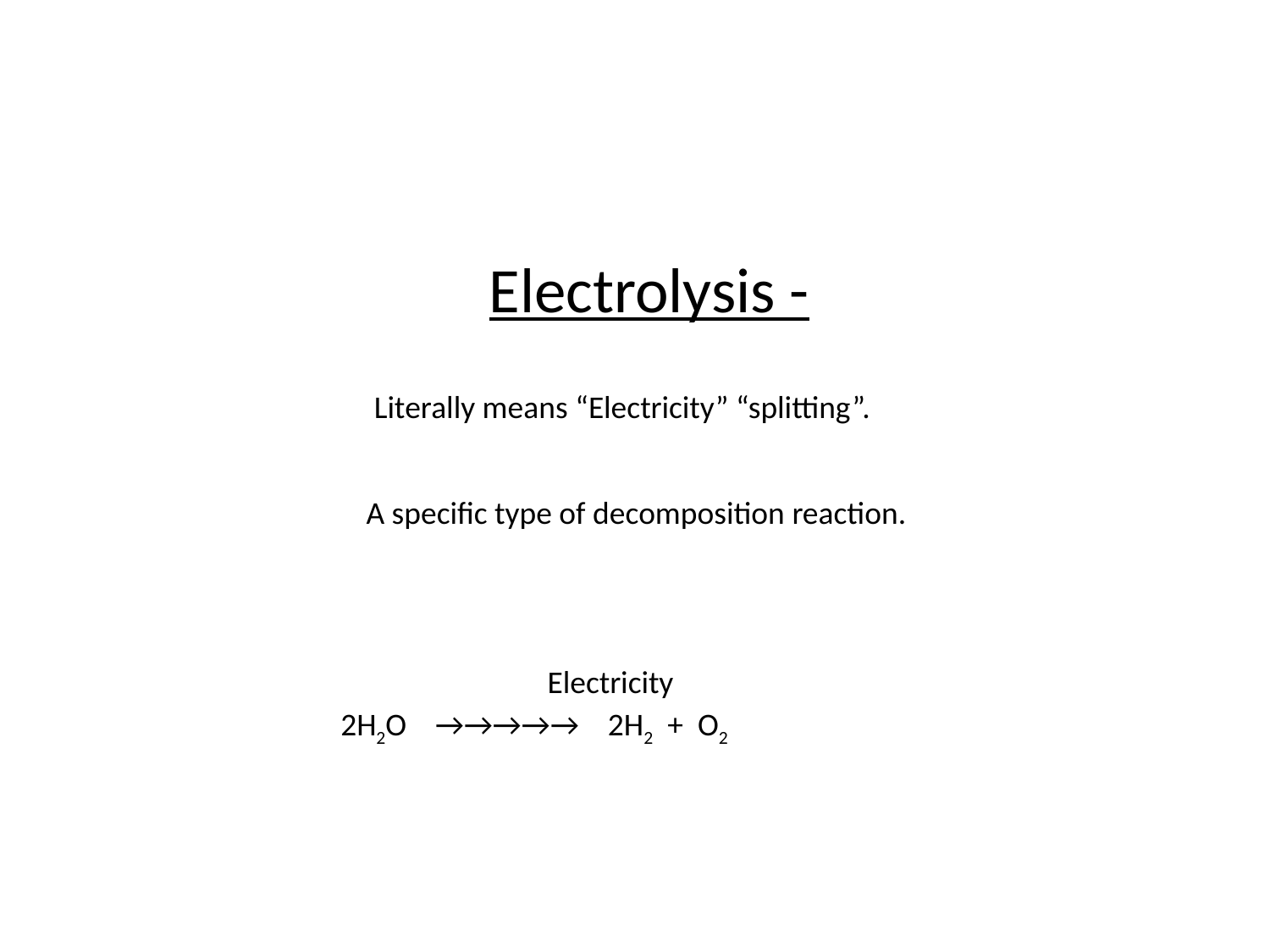

Electrolysis -
Literally means “Electricity” “splitting”.
A specific type of decomposition reaction.
Electricity

2H2O    →→→→→    2H2  +  O2